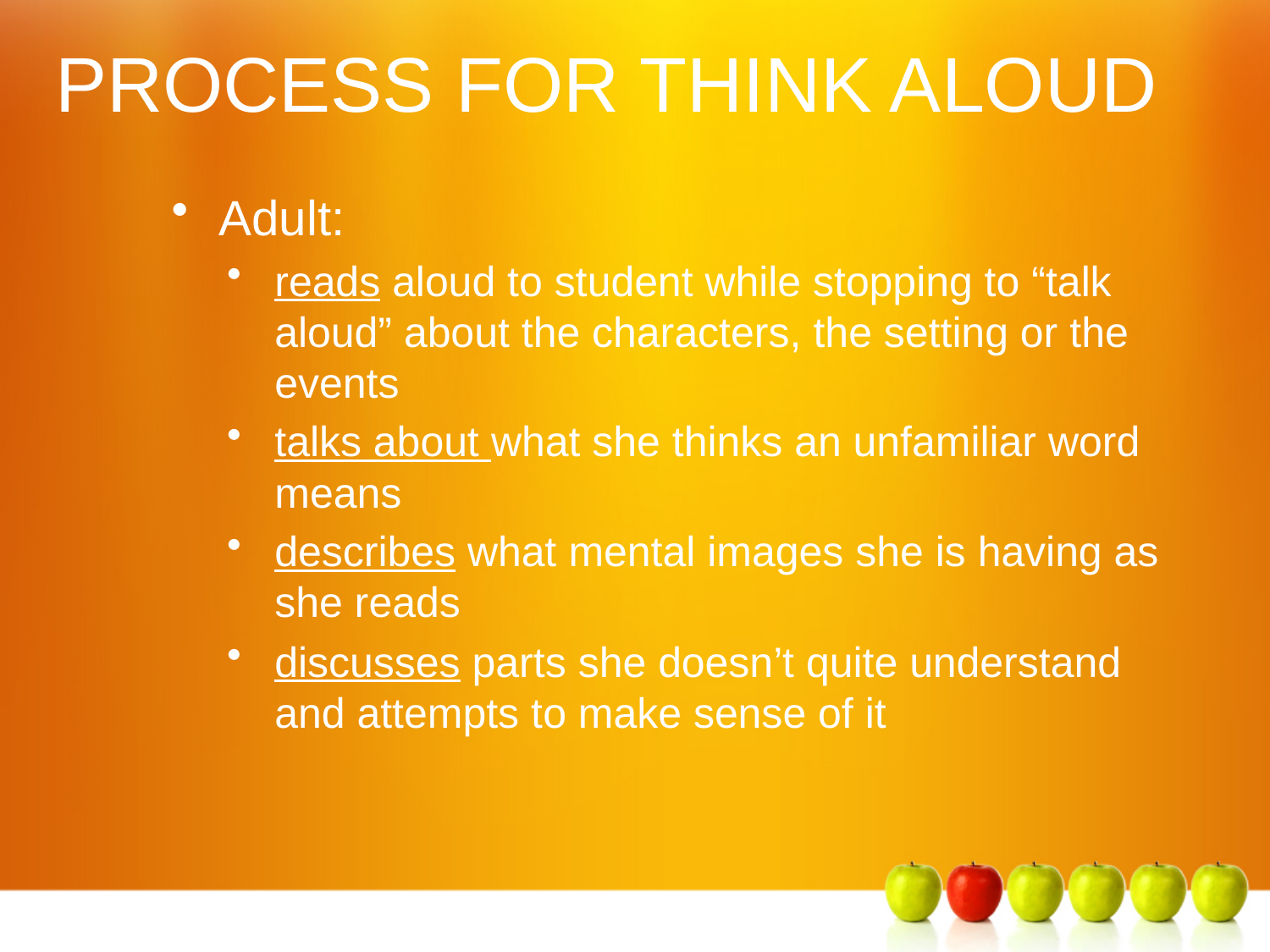

# PROCESS FOR THINK ALOUD
Adult:
reads aloud to student while stopping to “talk aloud” about the characters, the setting or the events
talks about what she thinks an unfamiliar word means
describes what mental images she is having as she reads
discusses parts she doesn’t quite understand and attempts to make sense of it